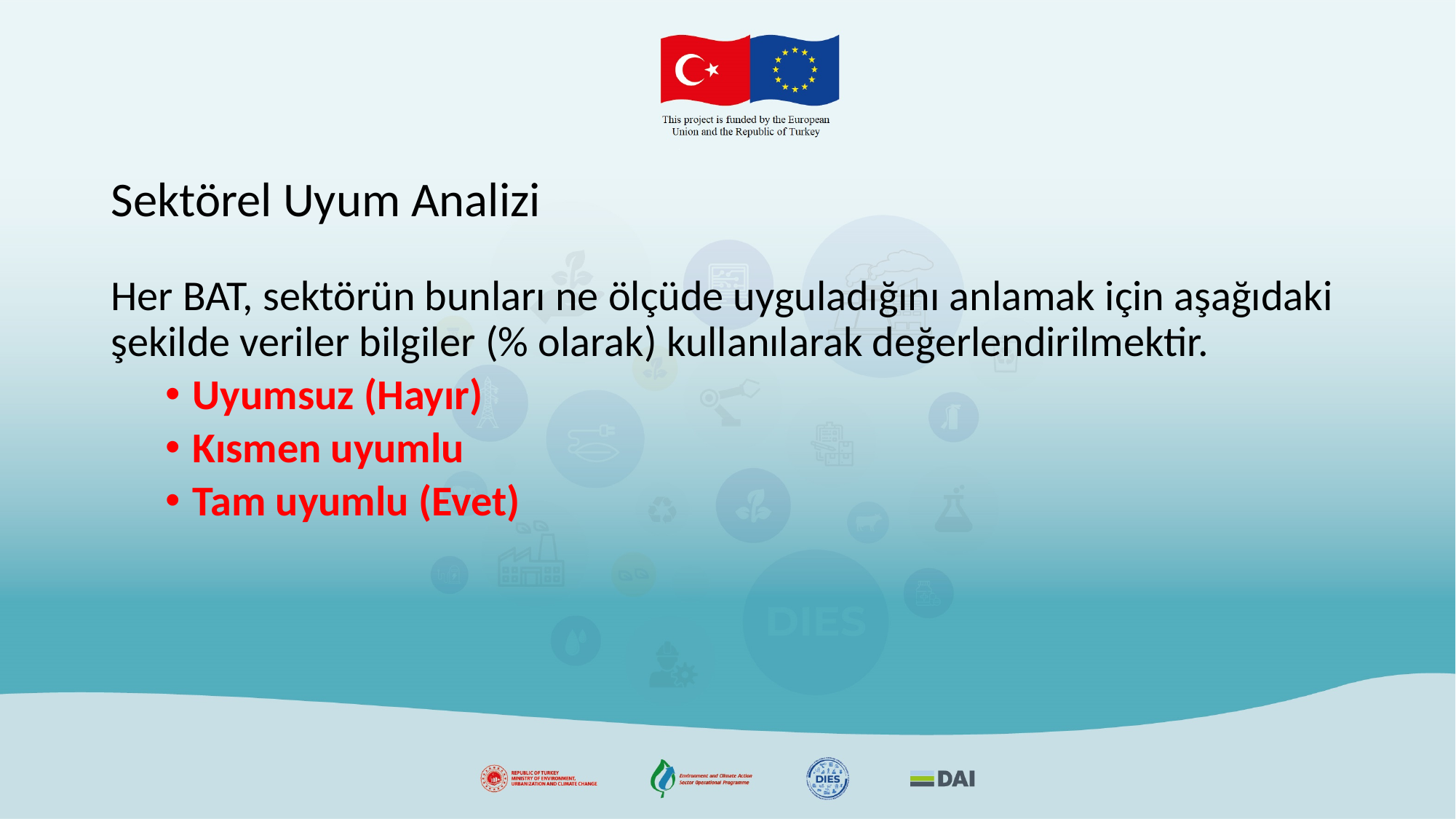

# Sektörel Uyum Analizi
Her BAT, sektörün bunları ne ölçüde uyguladığını anlamak için aşağıdaki şekilde veriler bilgiler (% olarak) kullanılarak değerlendirilmektir.
Uyumsuz (Hayır)
Kısmen uyumlu
Tam uyumlu (Evet)